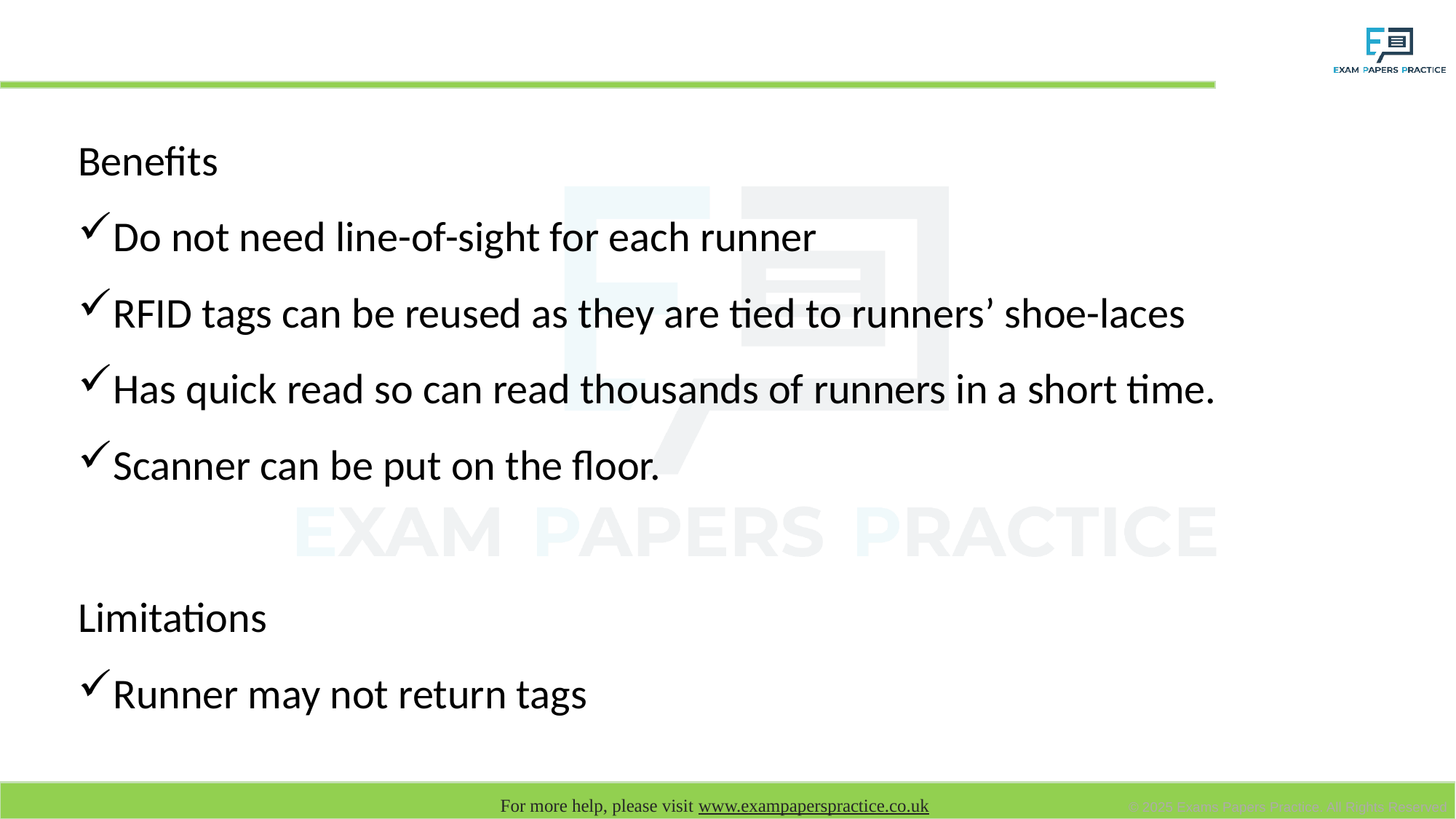

# RFID – Tracking runners during a race
Benefits
Do not need line-of-sight for each runner
RFID tags can be reused as they are tied to runners’ shoe-laces
Has quick read so can read thousands of runners in a short time.
Scanner can be put on the floor.

Limitations
Runner may not return tags